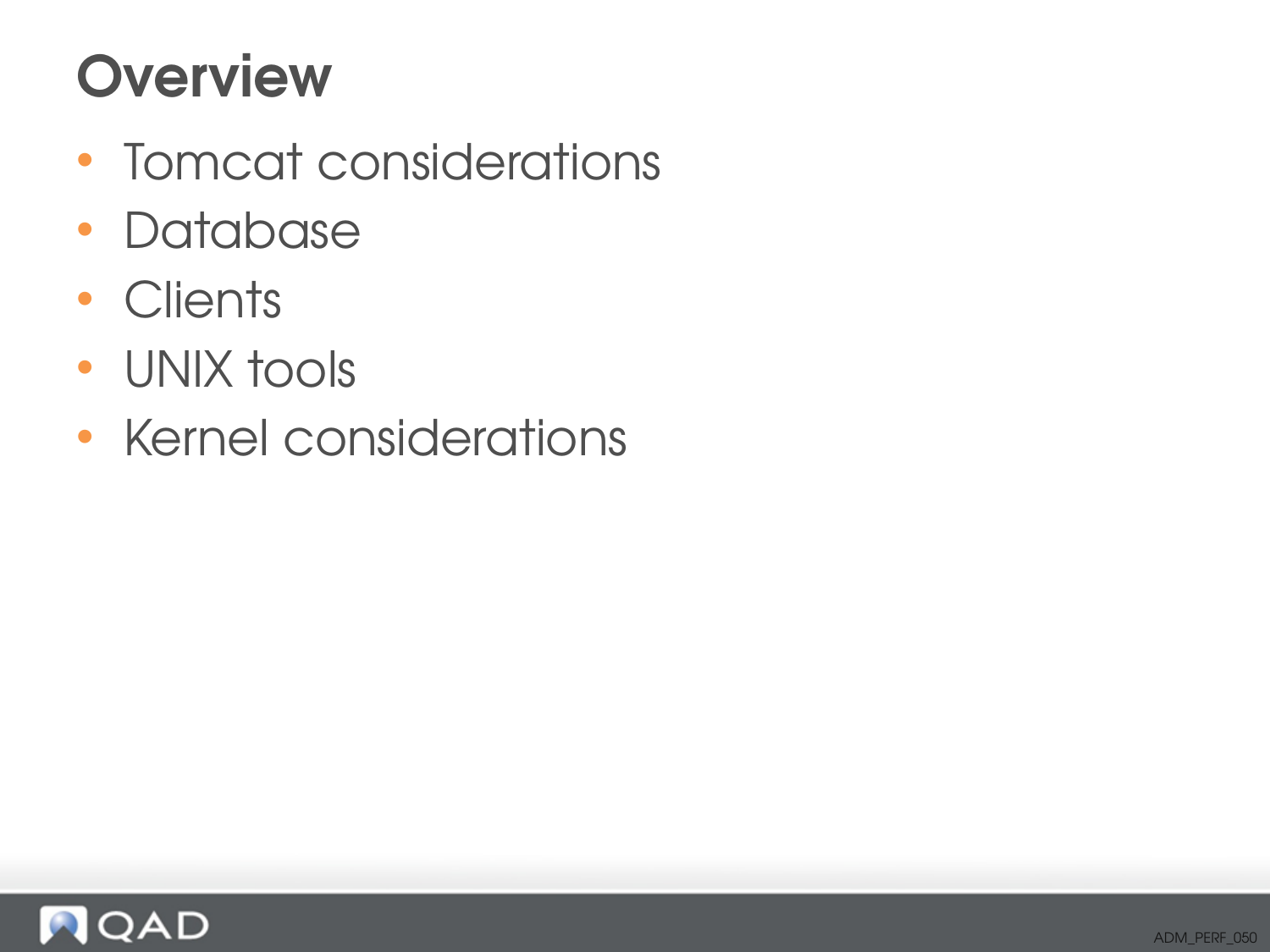

# Overview
Tomcat considerations
Database
Clients
UNIX tools
Kernel considerations
ADM_PERF_050